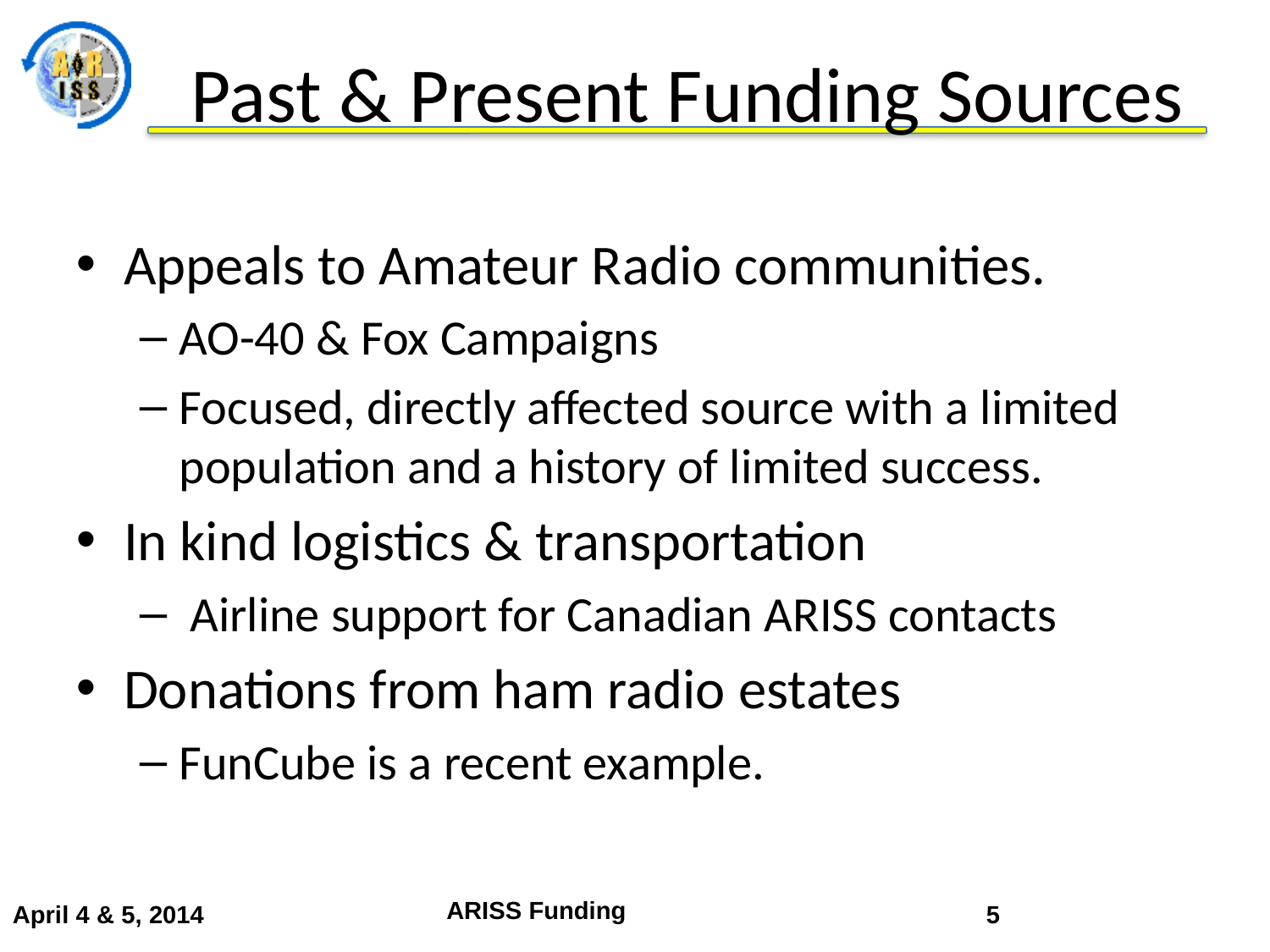

# Past & Present Funding Sources
Appeals to Amateur Radio communities.
AO-40 & Fox Campaigns
Focused, directly affected source with a limited population and a history of limited success.
In kind logistics & transportation
 Airline support for Canadian ARISS contacts
Donations from ham radio estates
FunCube is a recent example.

ARISS Funding
April 4 & 5, 2014
5